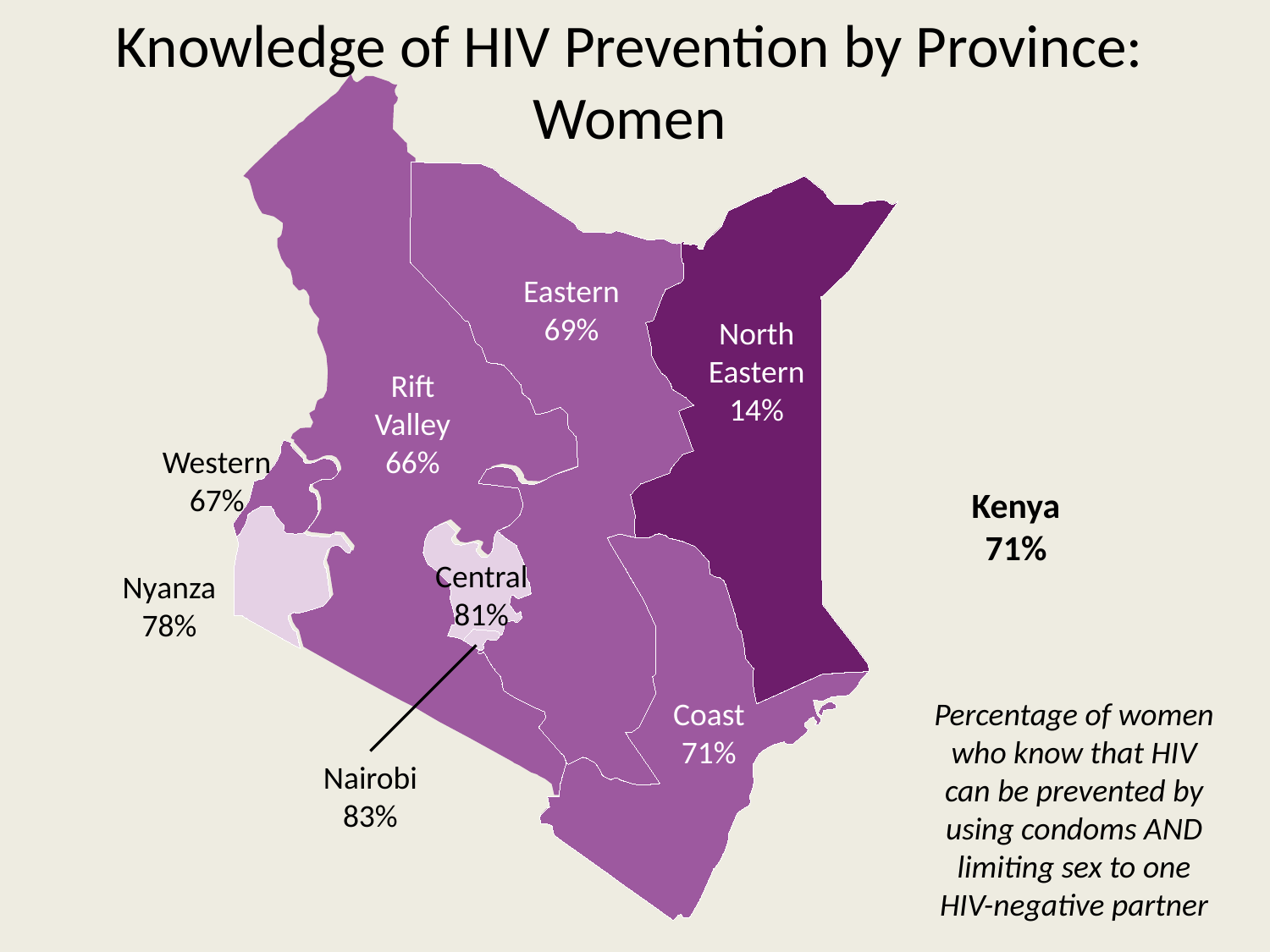

Knowledge of HIV Prevention by Province: Women

Eastern
69%
North Eastern
14%
Rift Valley
66%
Western
67%
Kenya
71%
Central
81%
Nyanza
78%
Coast
71%
Percentage of women who know that HIV can be prevented by using condoms AND limiting sex to one HIV-negative partner
Nairobi
83%